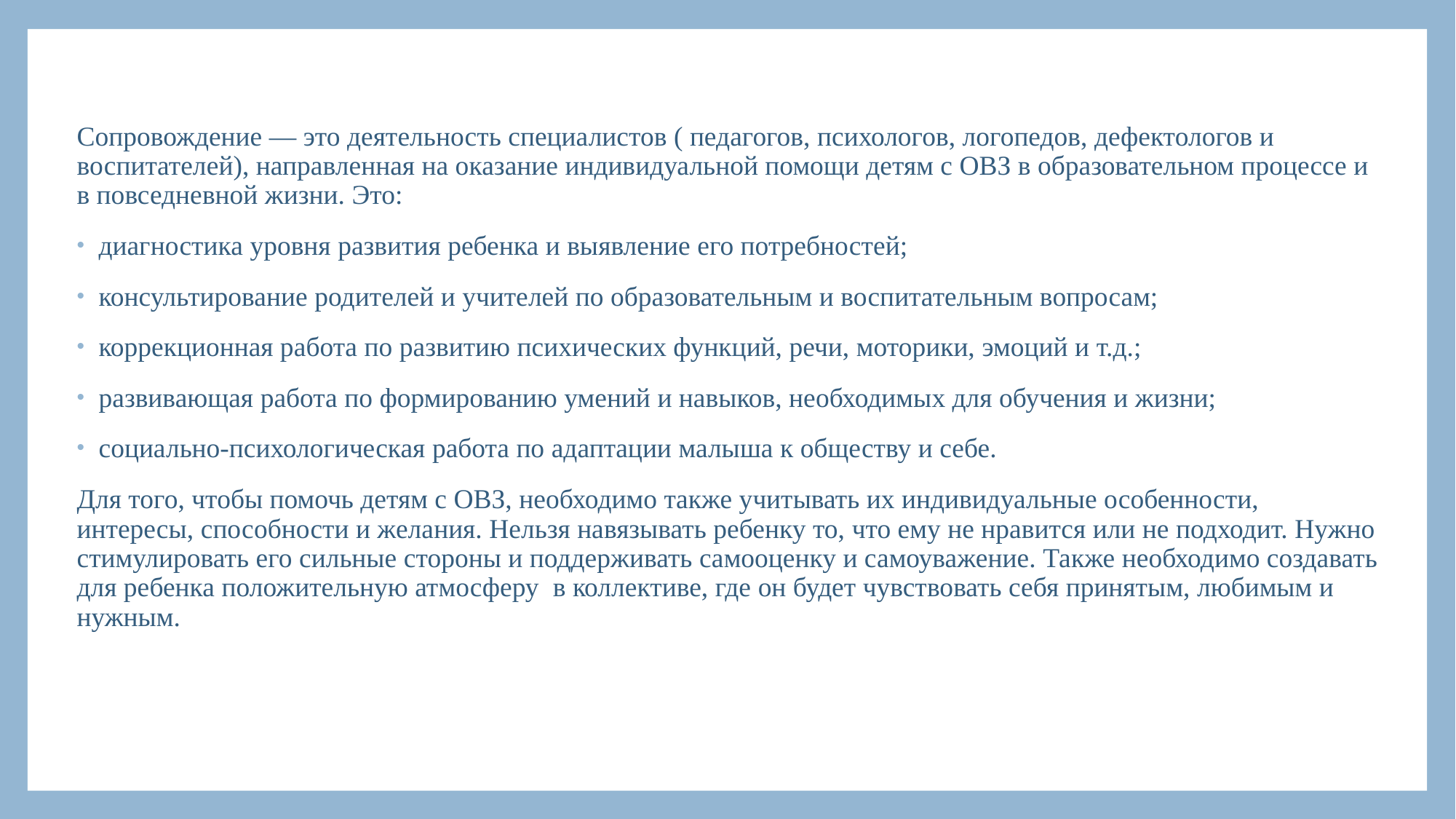

Сопровождение — это деятельность специалистов ( педагогов, психологов, логопедов, дефектологов и воспитателей), направленная на оказание индивидуальной помощи детям с ОВЗ в образовательном процессе и в повседневной жизни. Это:
диагностика уровня развития ребенка и выявление его потребностей;
консультирование родителей и учителей по образовательным и воспитательным вопросам;
коррекционная работа по развитию психических функций, речи, моторики, эмоций и т.д.;
развивающая работа по формированию умений и навыков, необходимых для обучения и жизни;
социально-психологическая работа по адаптации малыша к обществу и себе.
Для того, чтобы помочь детям с ОВЗ, необходимо также учитывать их индивидуальные особенности, интересы, способности и желания. Нельзя навязывать ребенку то, что ему не нравится или не подходит. Нужно стимулировать его сильные стороны и поддерживать самооценку и самоуважение. Также необходимо создавать для ребенка положительную атмосферу  в коллективе, где он будет чувствовать себя принятым, любимым и нужным.